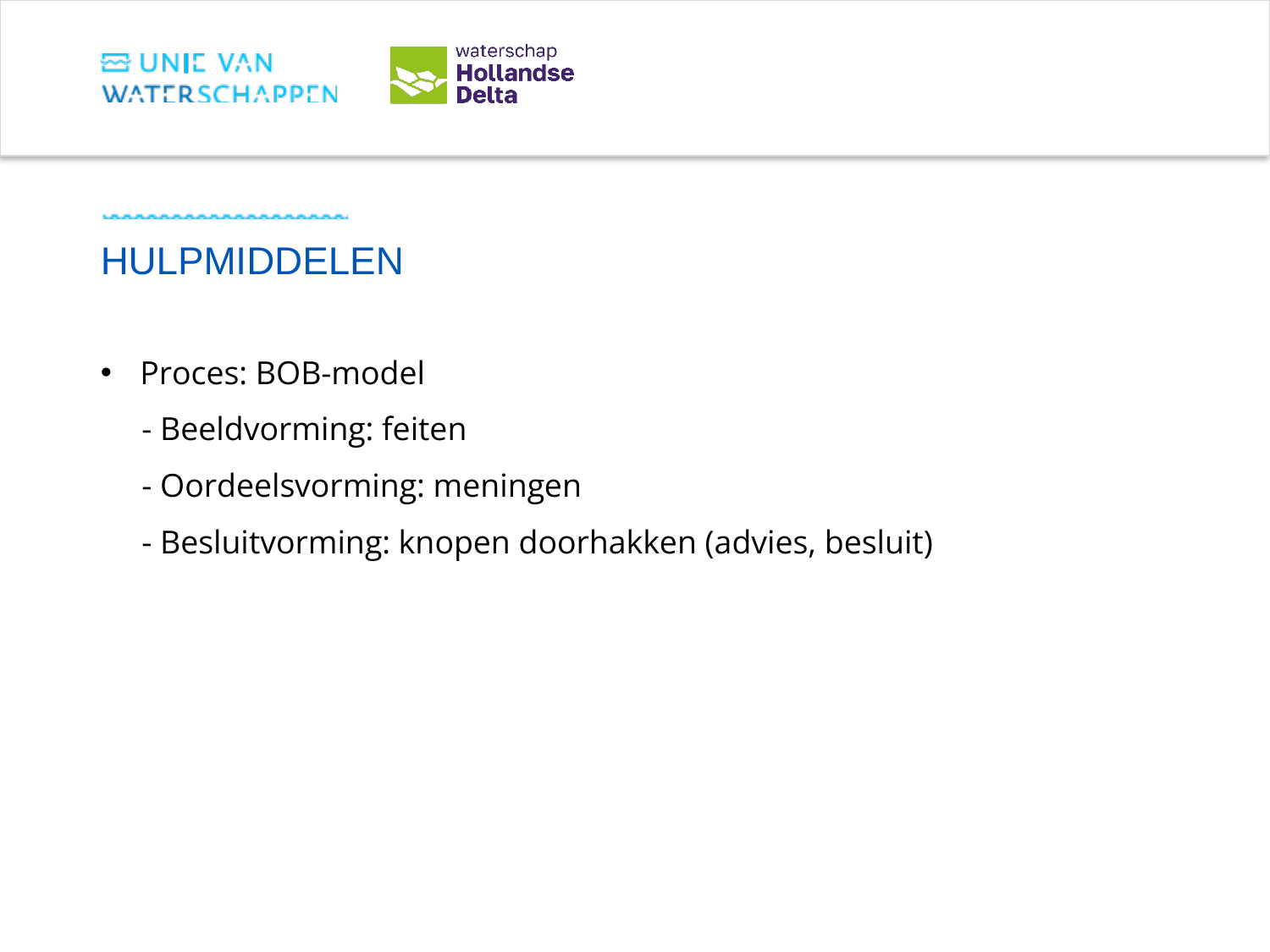

# Hulpmiddelen
Proces: BOB-model
     - Beeldvorming: feiten
     - Oordeelsvorming: meningen
     - Besluitvorming: knopen doorhakken (advies, besluit)